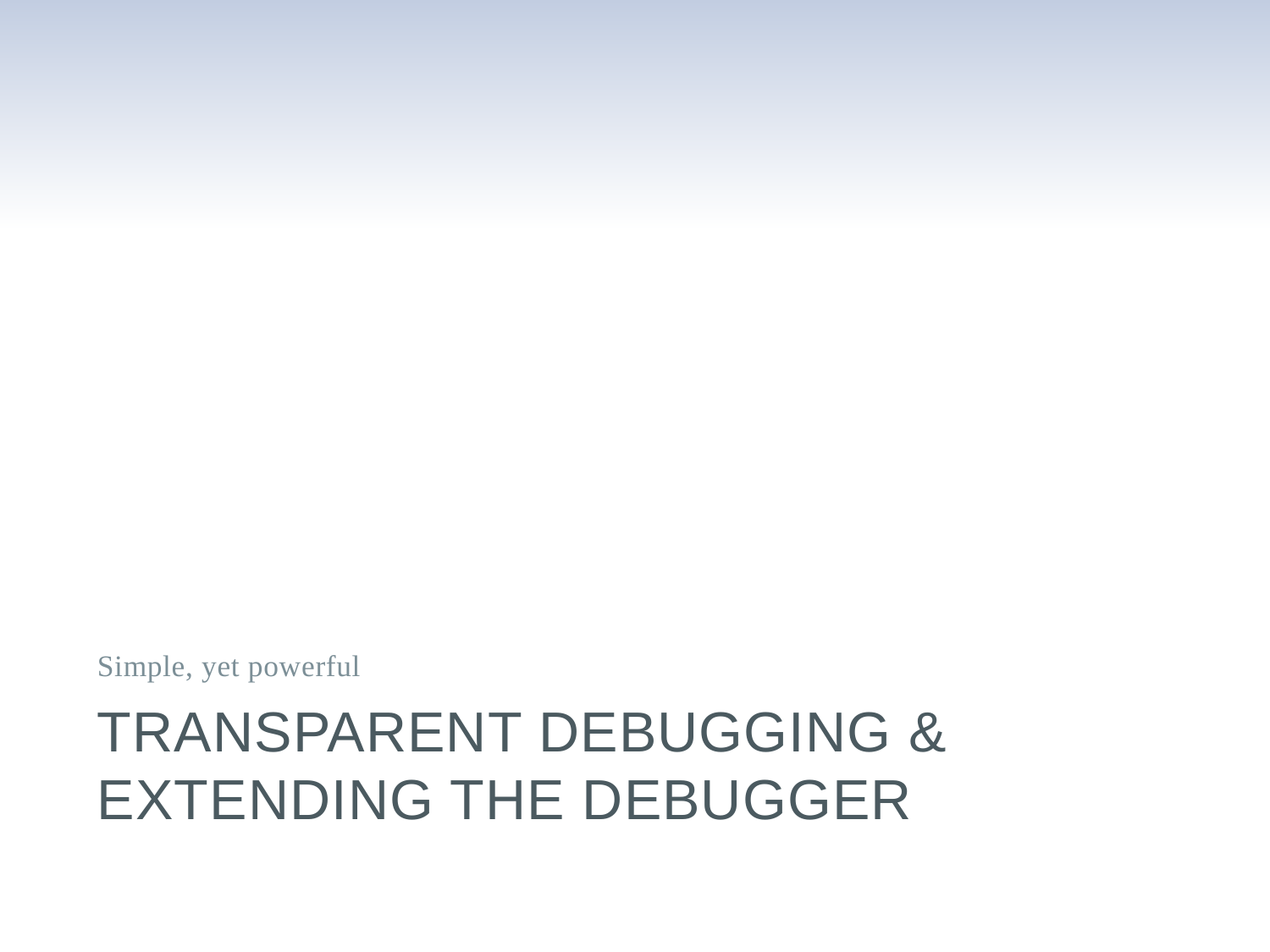

Simple, yet powerful
# Transparent Debugging & Extending the debugger